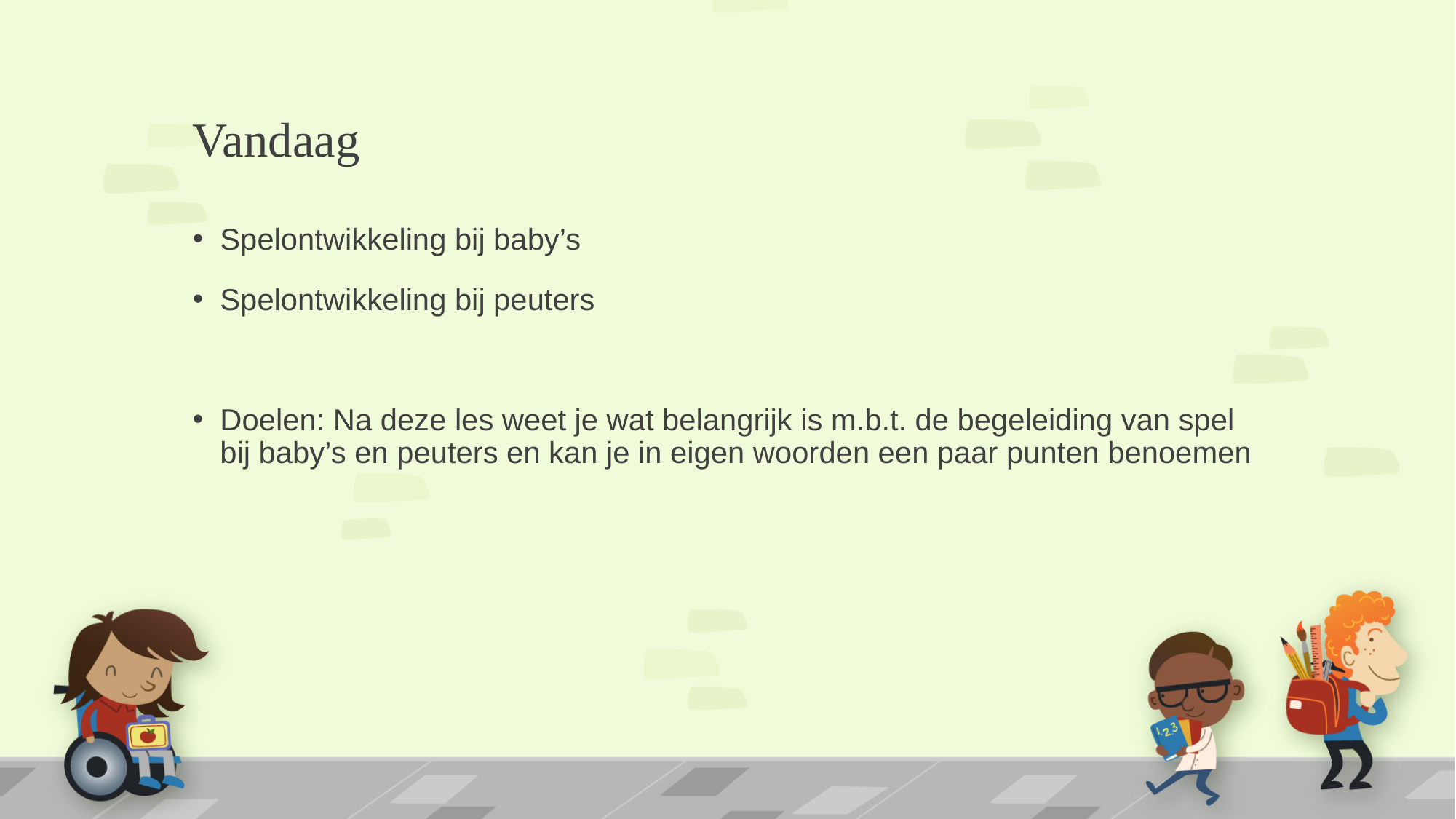

# Vandaag
Spelontwikkeling bij baby’s
Spelontwikkeling bij peuters

Doelen: Na deze les weet je wat belangrijk is m.b.t. de begeleiding van spel bij baby’s en peuters en kan je in eigen woorden een paar punten benoemen